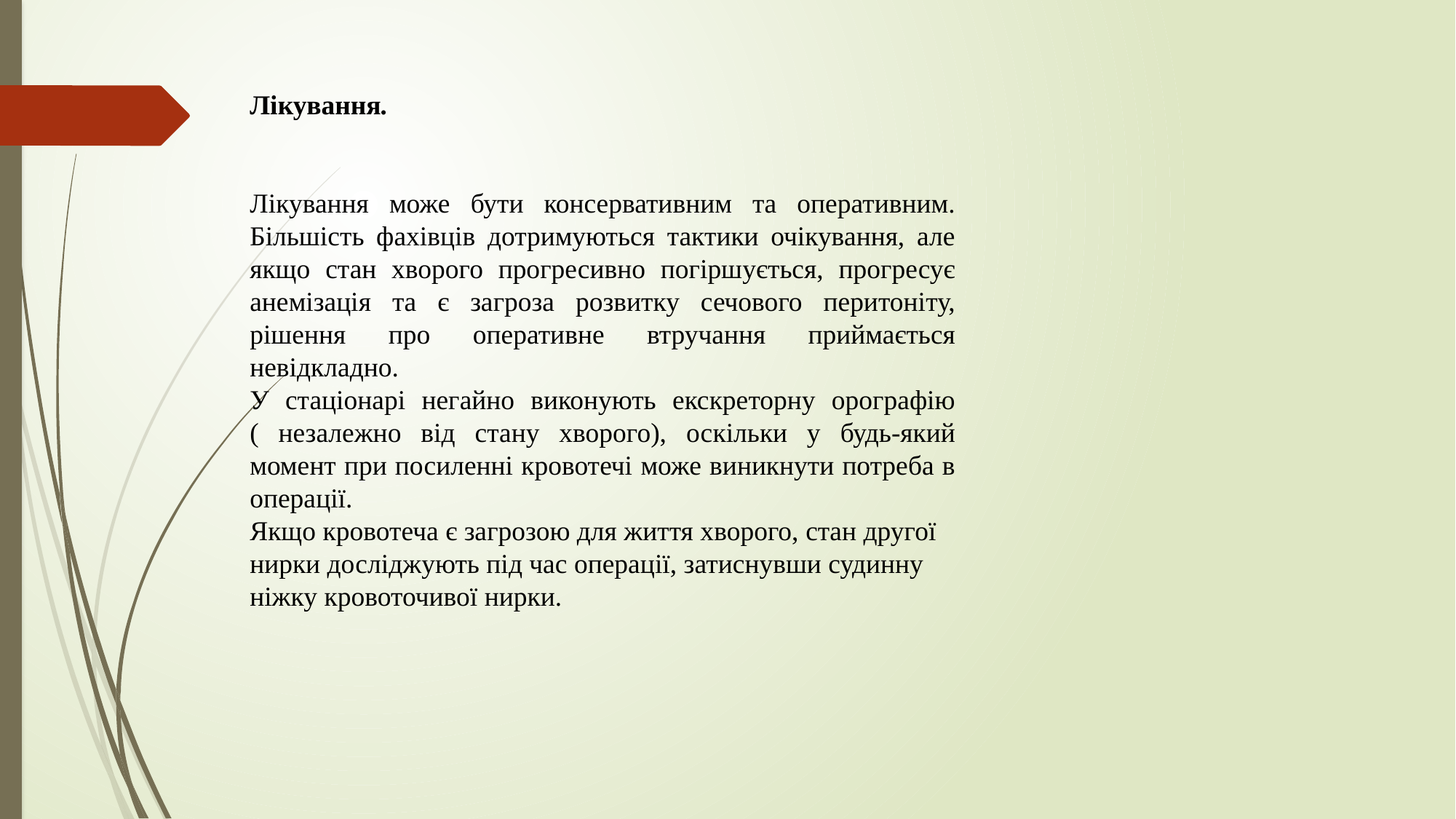

Лікування.

Лікування може бути консервативним та оперативним. Більшість фахівців дотримуються тактики очікування, але якщо стан хворого прогресивно погіршується, прогресує анемізація та є загроза розвитку сечового перитоніту, рішення про оперативне втручання приймається невідкладно.
У стаціонарі негайно виконують екскреторну орографію ( незалежно від стану хворого), оскільки у будь-який момент при посиленні кровотечі може виникнути потреба в операції.
Якщо кровотеча є загрозою для життя хворого, стан другої нирки досліджують під час операції, затиснувши судинну ніжку кровоточивої нирки.